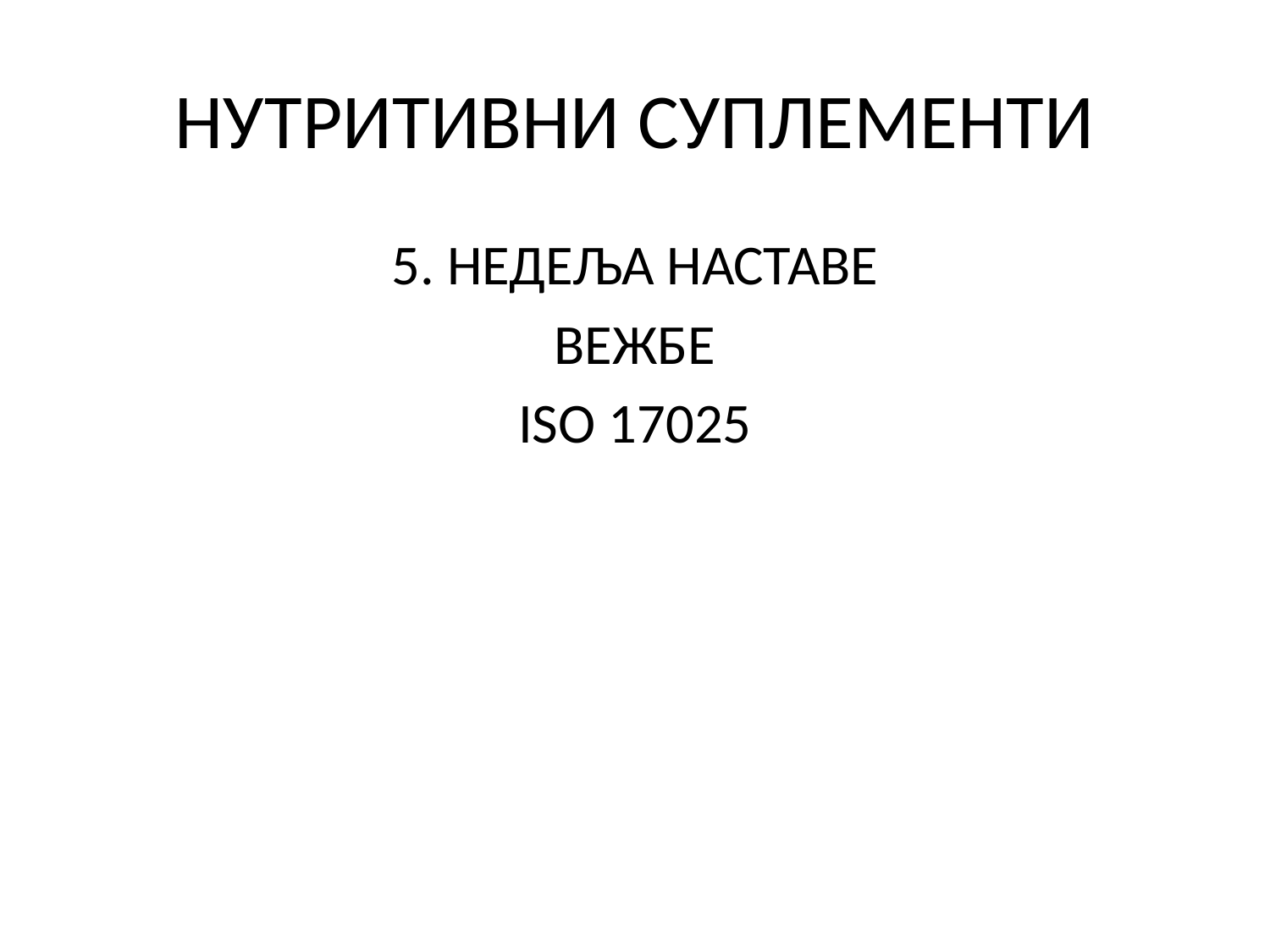

# НУТРИТИВНИ СУПЛЕМЕНТИ
5. НЕДЕЉА НАСТАВЕ
ВЕЖБЕ
ISO 17025